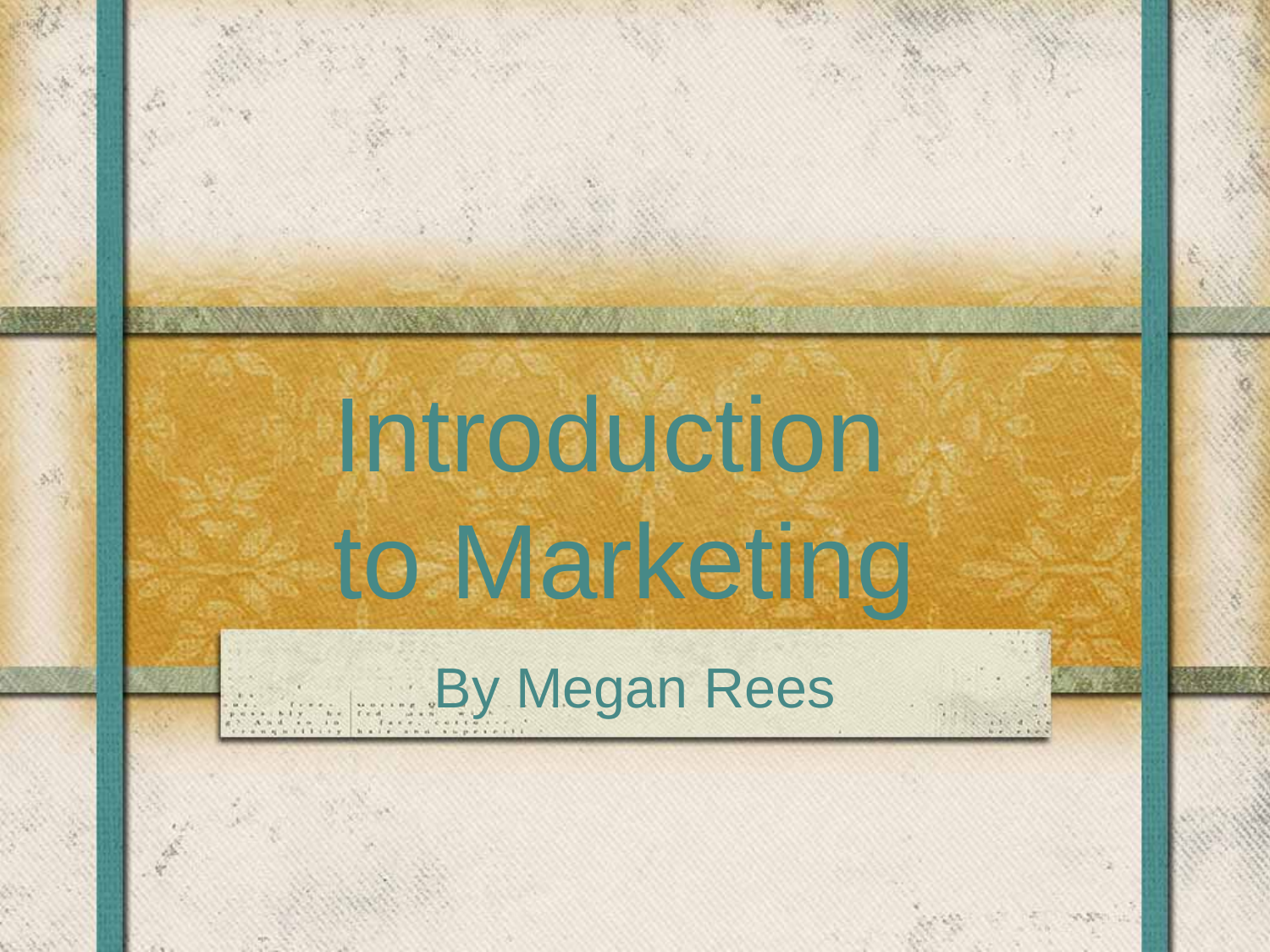

# Introduction to Marketing
By Megan Rees